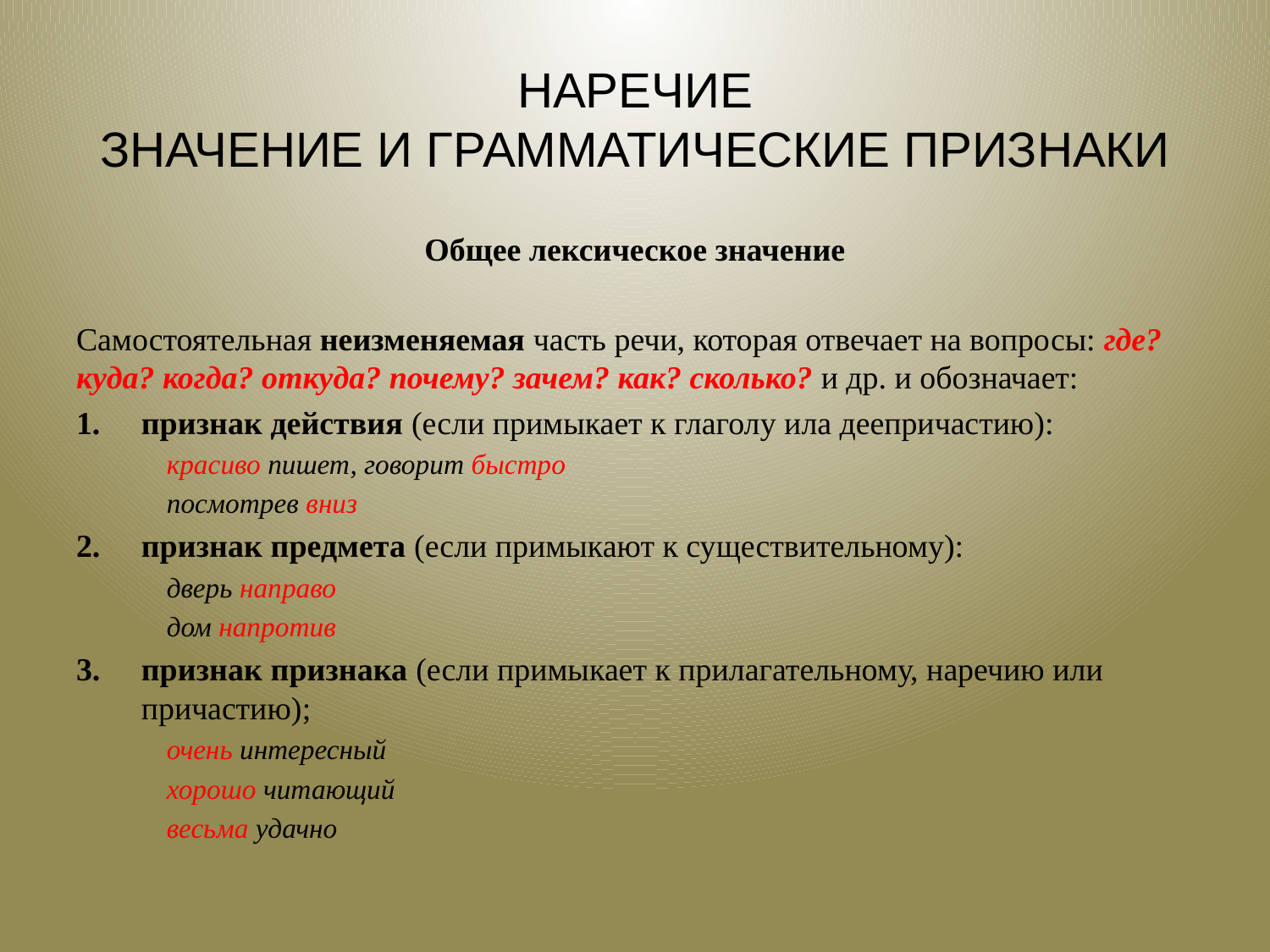

# НАРЕЧИЕ ЗНАЧЕНИЕ И ГРАММАТИЧЕСКИЕ ПРИЗНАКИ
Общее лексическое значение

Самостоятельная неизменяемая часть речи, которая отвечает на вопросы: где? куда? когда? откуда? почему? зачем? как? сколько? и др. и обозначает:
признак действия (если примыкает к глаголу ила деепричастию):
красиво пишет, говорит быстро
посмотрев вниз
признак предмета (если примыкают к существительному):
дверь направо
дом напротив
признак признака (если примыкает к прилагательному, наречию или причастию);
очень интересный
хорошо читающий
весьма удачно